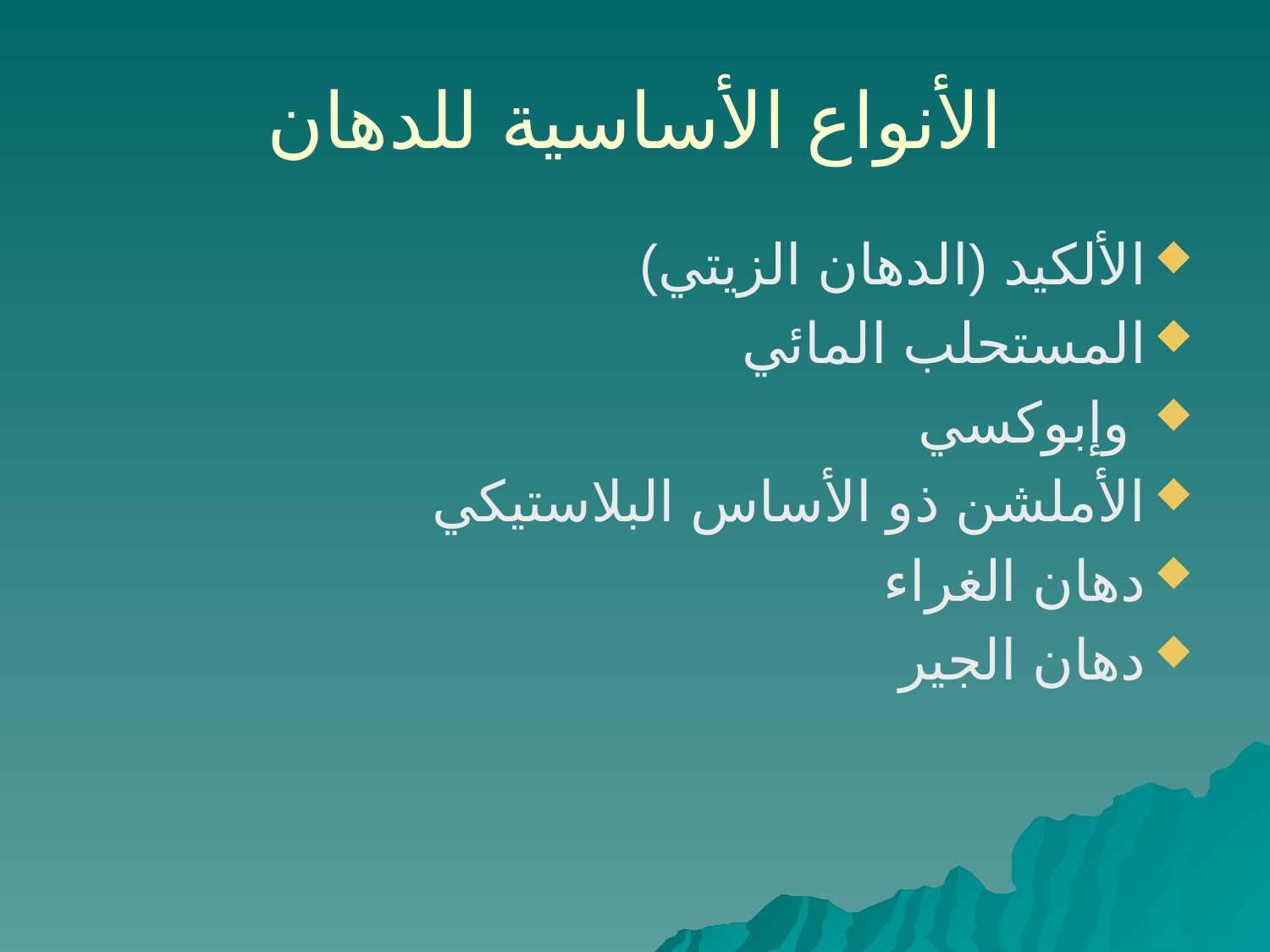

# الأنواع الأساسية للدهان
الألكيد (الدهان الزيتي)
المستحلب المائي
 وإبوكسي
الأملشن ذو الأساس البلاستيكي
دهان الغراء
دهان الجير